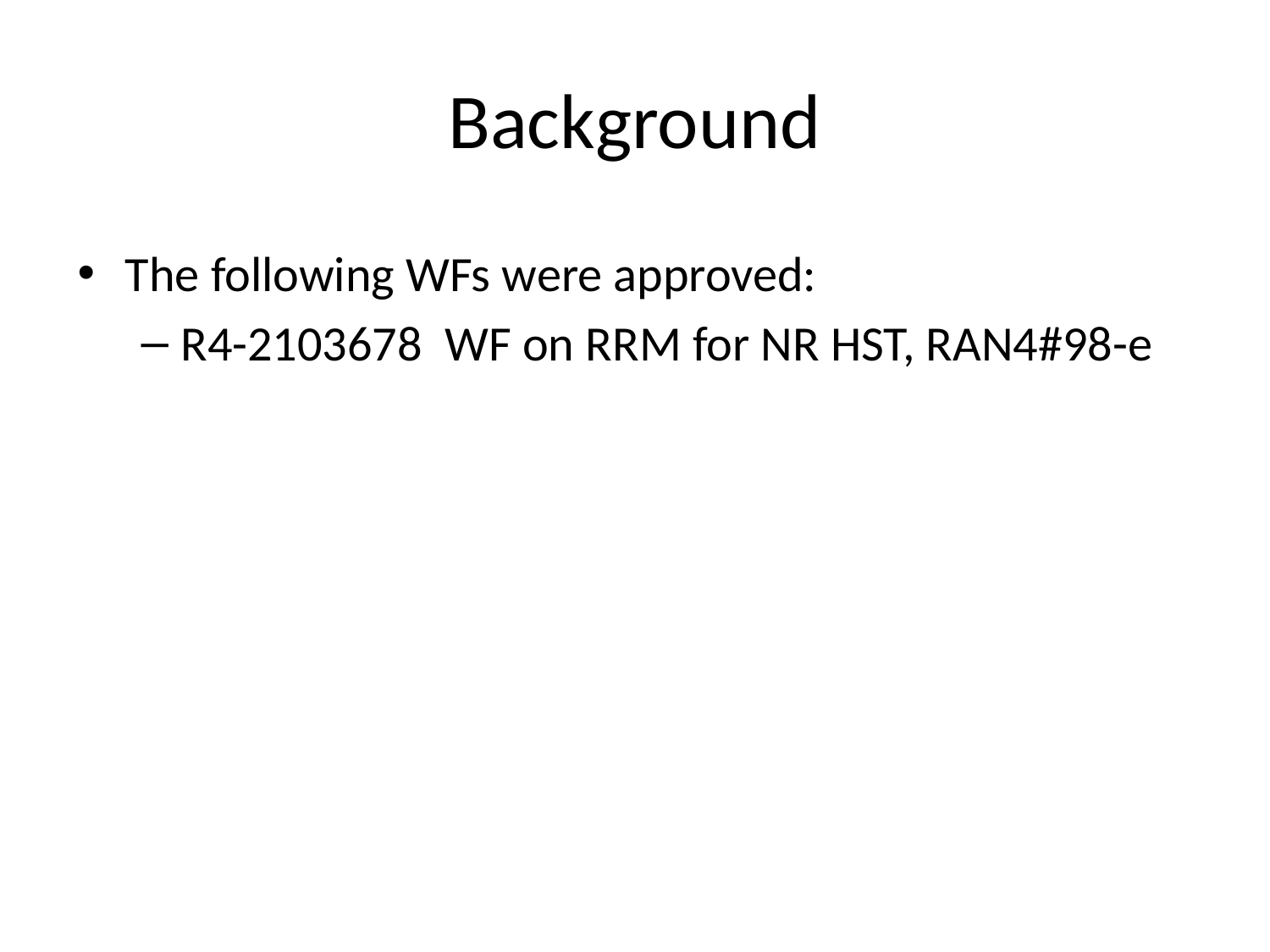

# Background
The following WFs were approved:
R4-2103678  WF on RRM for NR HST, RAN4#98-e